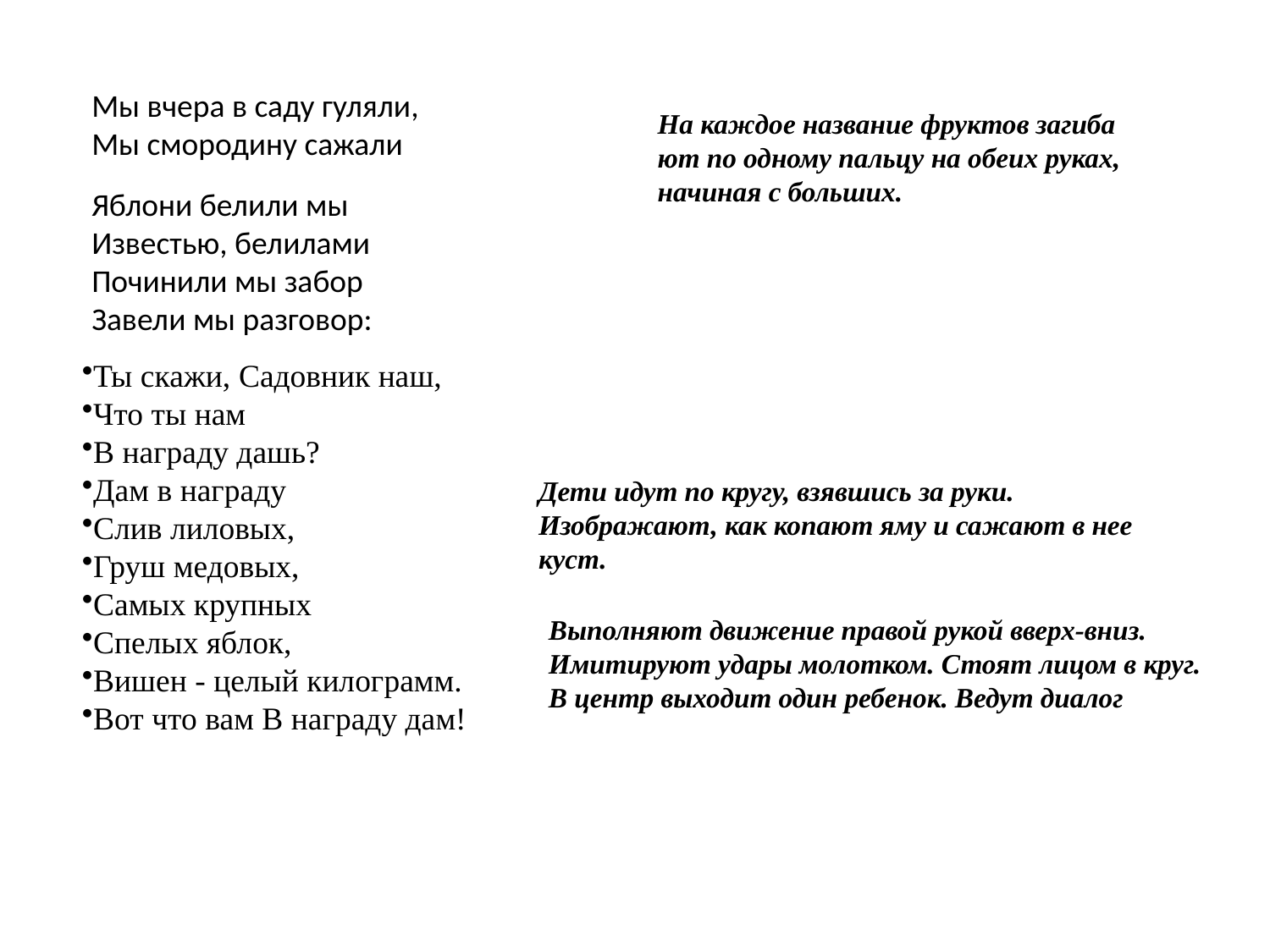

Мы вчера в саду гуляли,
Мы смородину сажали
На каждое название фруктов загиба­ют по одному пальцу на обеих руках, начиная с больших.
Яблони белили мы
Известью, белилами
Починили мы забор
Завели мы разговор:
Ты скажи, Садовник наш,
Что ты нам
В награду дашь?
Дам в награду
Слив лиловых,
Груш медовых,
Самых крупных
Спелых яблок,
Вишен - целый килограмм.
Вот что вам В награду дам!
Дети идут по кругу, взявшись за руки. Изображают, как копают яму и са­жают в нее куст.

Выполняют движение правой рукой вверх-вниз.
Имитируют удары молотком. Стоят лицом в круг. В центр выхо­дит один ребенок. Ведут диалог